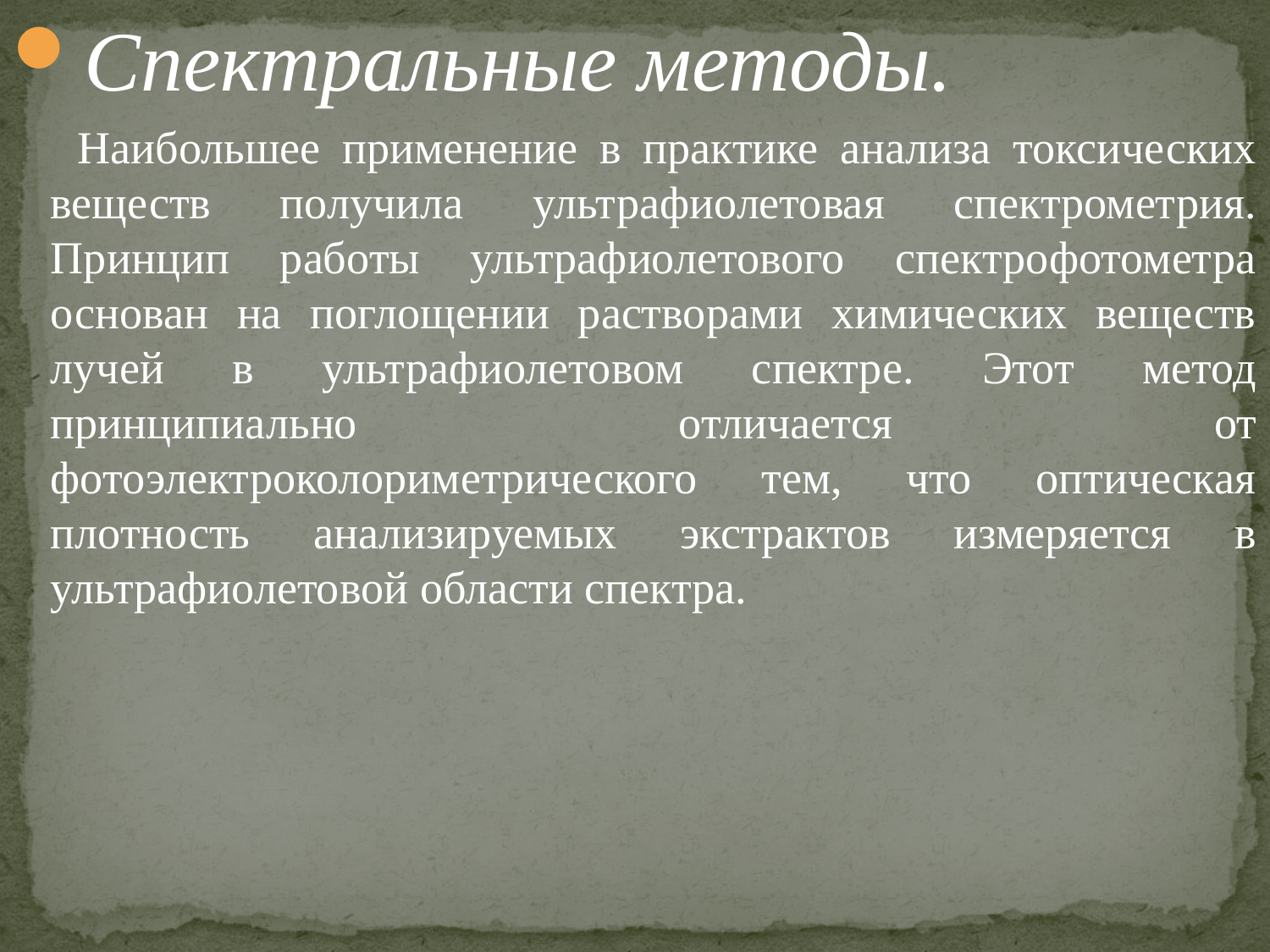

Спектральные методы.
   Наибольшее применение в практике анализа токсических веществ получила ультрафиолетовая спектрометрия. Принцип работы ультрафиолетового спектрофотометра основан на поглощении растворами химических веществ лучей в ультрафиолетовом спектре. Этот метод принципиально отличается от фотоэлектроколориметрического тем, что оптическая плотность анализируемых экстрактов измеряется в ультрафиолетовой области спектра.